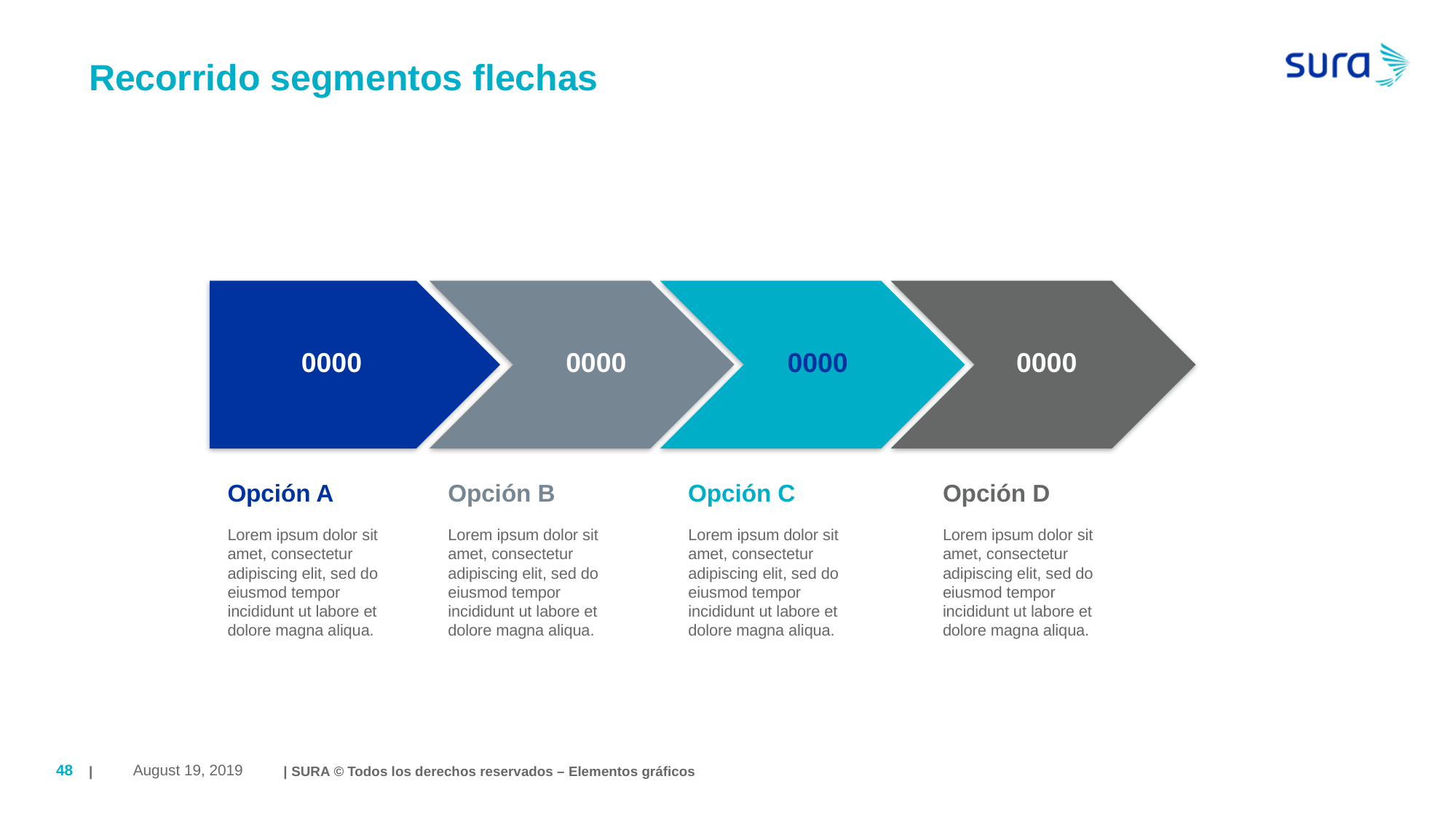

# Recorrido segmentos flechas

0000
0000
0000
0000
Opción A
Opción B
Opción C
Opción D
Lorem ipsum dolor sit amet, consectetur adipiscing elit, sed do eiusmod tempor incididunt ut labore et dolore magna aliqua.
Lorem ipsum dolor sit amet, consectetur adipiscing elit, sed do eiusmod tempor incididunt ut labore et dolore magna aliqua.
Lorem ipsum dolor sit amet, consectetur adipiscing elit, sed do eiusmod tempor incididunt ut labore et dolore magna aliqua.
Lorem ipsum dolor sit amet, consectetur adipiscing elit, sed do eiusmod tempor incididunt ut labore et dolore magna aliqua.
|                                                  | SURA © Todos los derechos reservados – Elementos gráficos
48
August 19, 2019